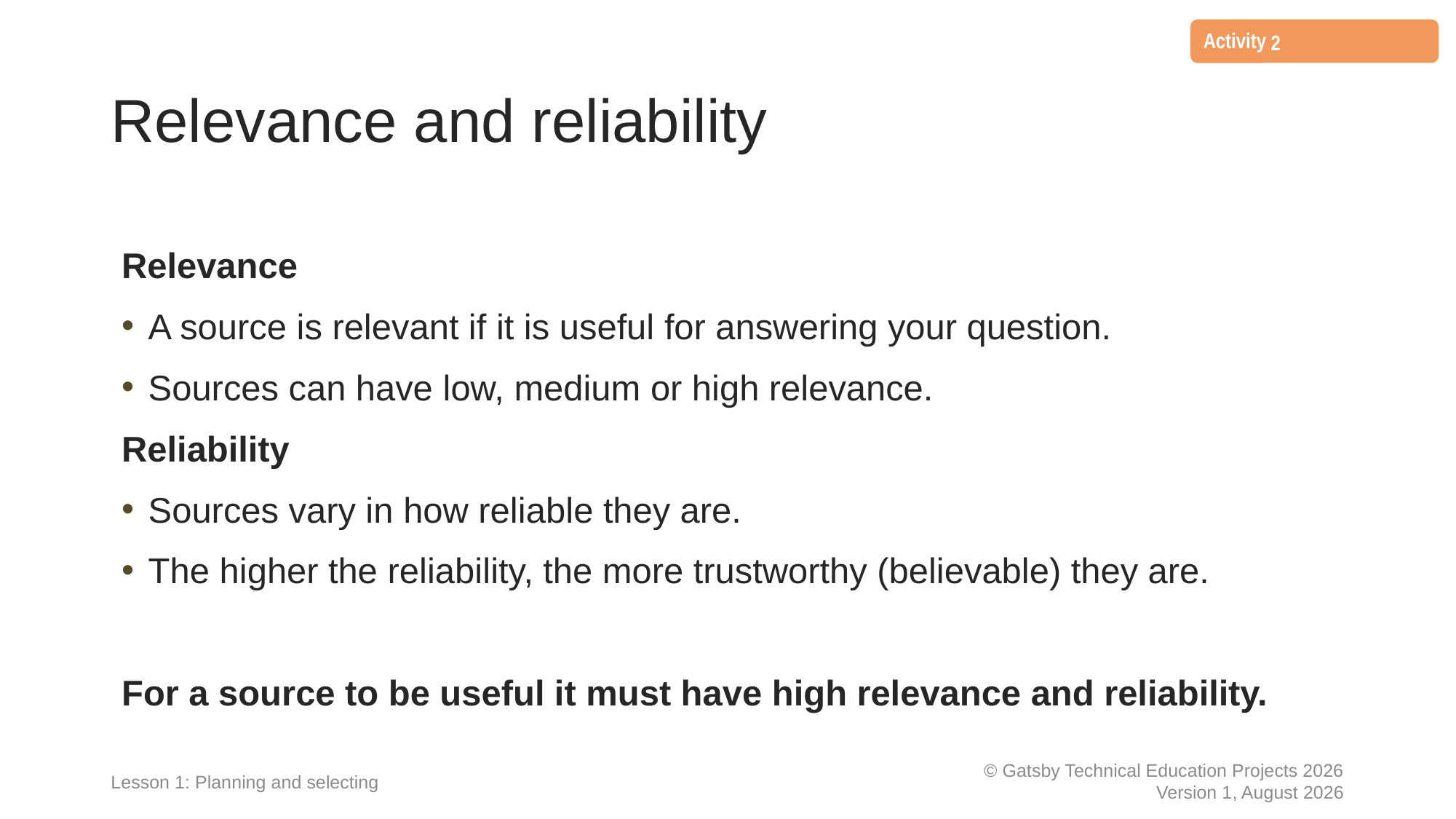

2
# Relevance and reliability
Relevance
A source is relevant if it is useful for answering your question.
Sources can have low, medium or high relevance.
Reliability
Sources vary in how reliable they are.
The higher the reliability, the more trustworthy (believable) they are.

For a source to be useful it must have high relevance and reliability.

Lesson 1: Planning and selecting